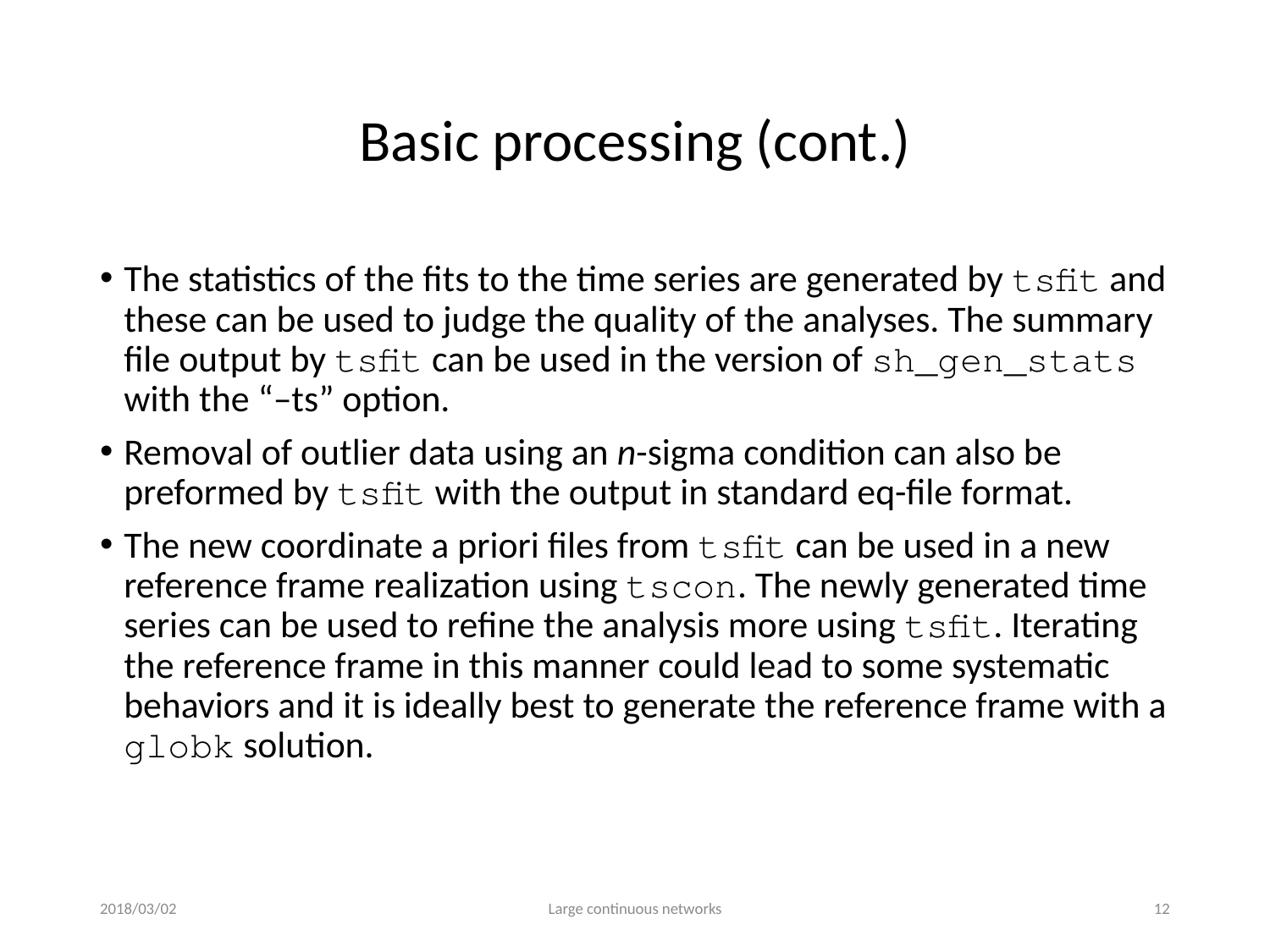

# Basic processing (cont.)
The statistics of the fits to the time series are generated by tsfit and these can be used to judge the quality of the analyses. The summary file output by tsfit can be used in the version of sh_gen_stats with the “–ts” option.
Removal of outlier data using an n-sigma condition can also be preformed by tsfit with the output in standard eq-file format.
The new coordinate a priori files from tsfit can be used in a new reference frame realization using tscon. The newly generated time series can be used to refine the analysis more using tsfit. Iterating the reference frame in this manner could lead to some systematic behaviors and it is ideally best to generate the reference frame with a globk solution.
2018/03/02
Large continuous networks
12